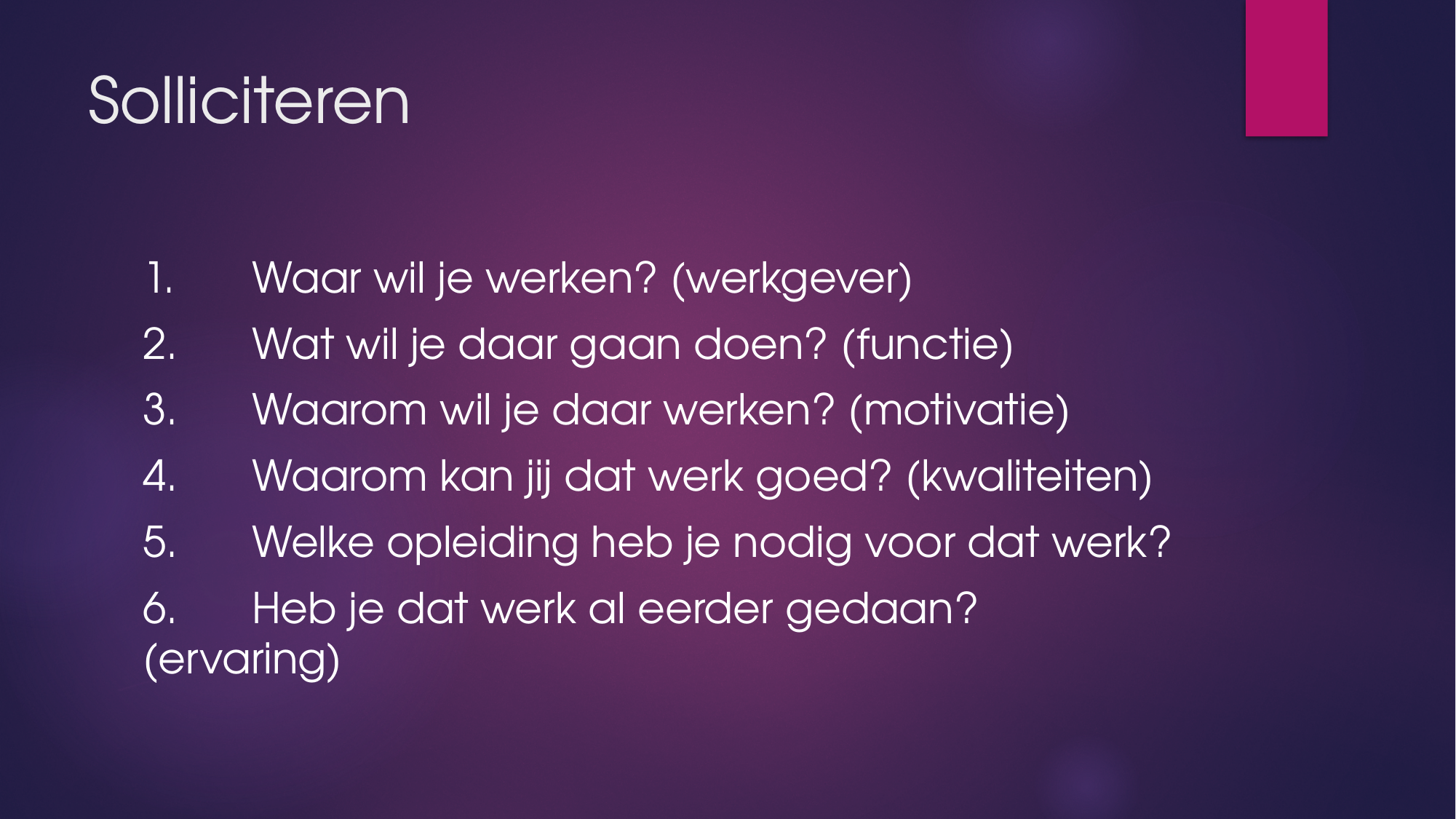

# Solliciteren
1.	Waar wil je werken? (werkgever)
2.	Wat wil je daar gaan doen? (functie)
3.	Waarom wil je daar werken? (motivatie)
4.	Waarom kan jij dat werk goed? (kwaliteiten)
5.	Welke opleiding heb je nodig voor dat werk?
6.	Heb je dat werk al eerder gedaan? (ervaring)